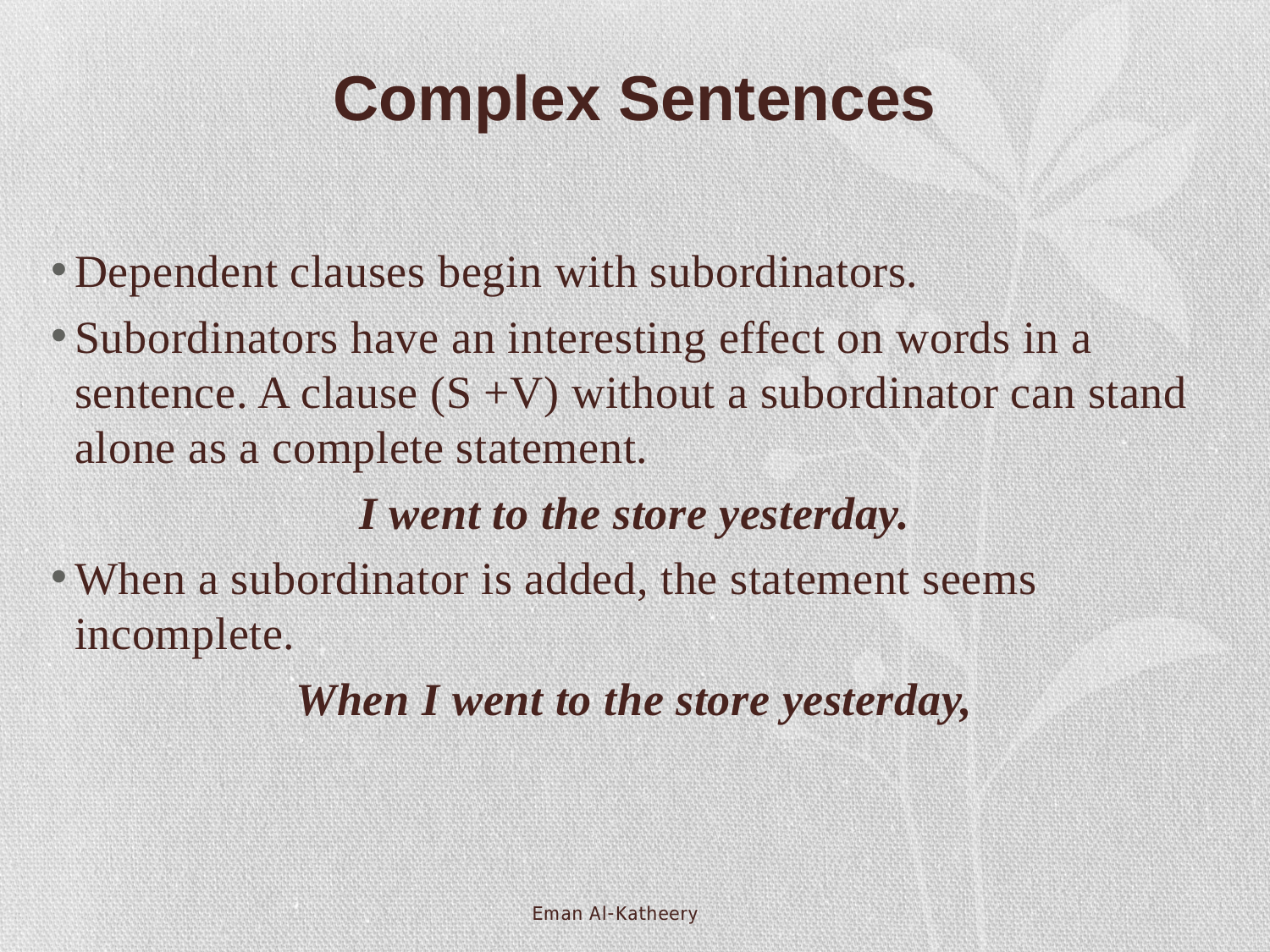

# Complex Sentences
Dependent clauses begin with subordinators.
Subordinators have an interesting effect on words in a sentence. A clause (S +V) without a subordinator can stand alone as a complete statement.
I went to the store yesterday.
When a subordinator is added, the statement seems incomplete.
When I went to the store yesterday,
Eman Al-Katheery